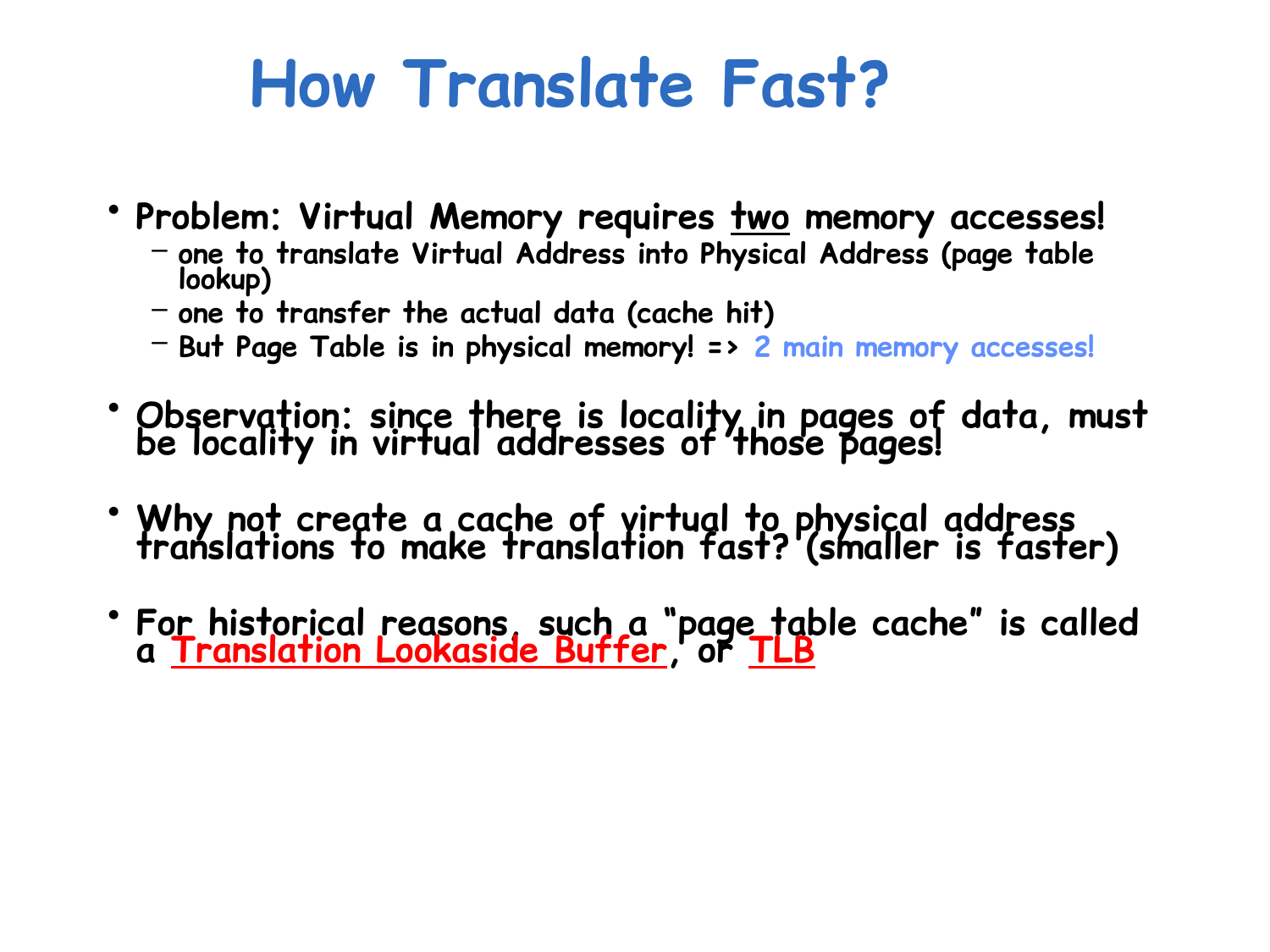

# How Translate Fast?
Problem: Virtual Memory requires two memory accesses!
one to translate Virtual Address into Physical Address (page table lookup)
one to transfer the actual data (cache hit)
But Page Table is in physical memory! => 2 main memory accesses!

Observation: since there is locality in pages of data, must be locality in virtual addresses of those pages!

Why not create a cache of virtual to physical address translations to make translation fast? (smaller is faster)

For historical reasons, such a “page table cache” is called a Translation Lookaside Buffer, or TLB